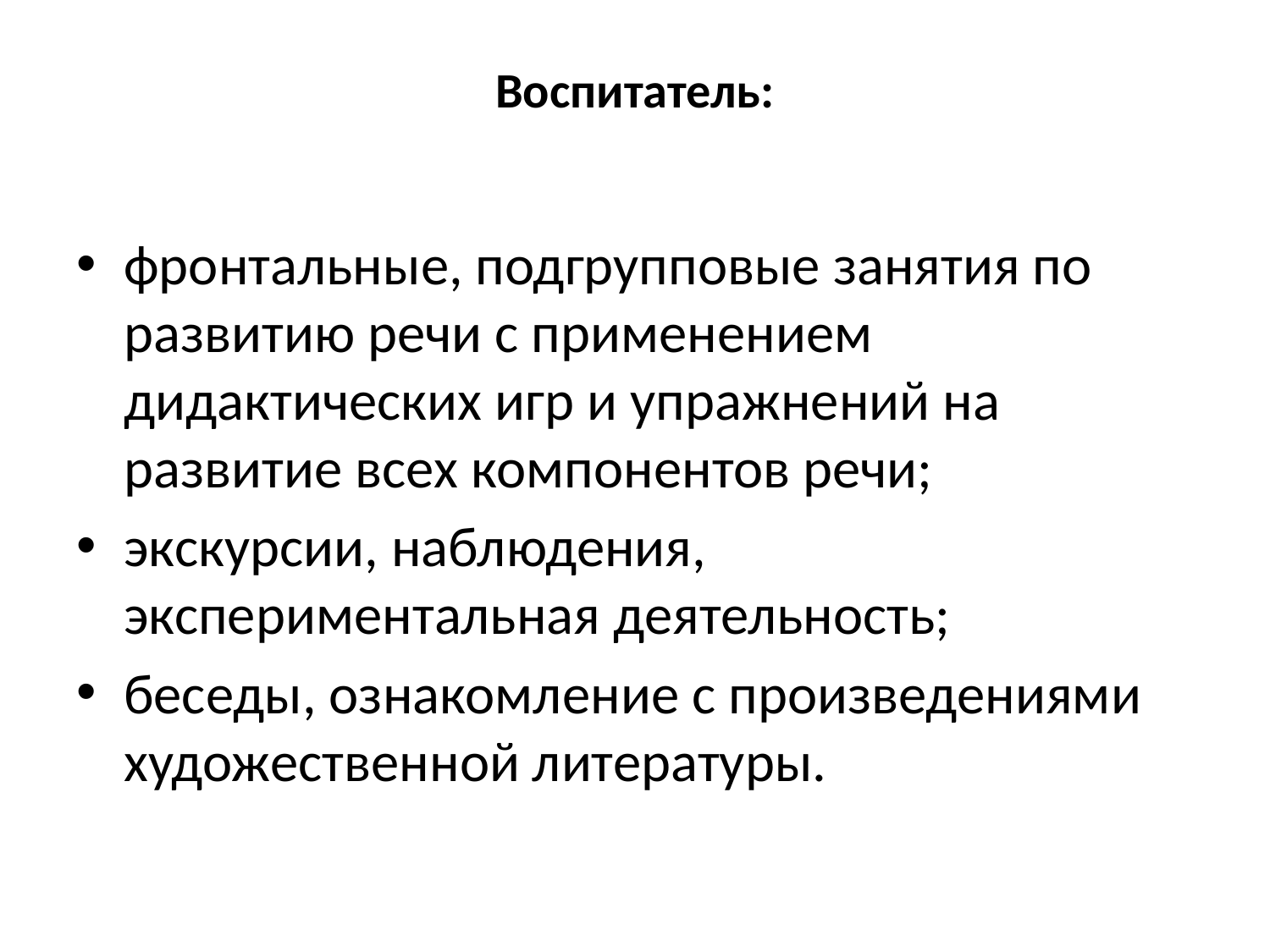

# Воспитатель:
фронтальные, подгрупповые занятия по развитию речи с применением дидактических игр и упражнений на развитие всех компонентов речи;
экскурсии, наблюдения, экспериментальная деятельность;
беседы, ознакомление с произведениями художественной литературы.